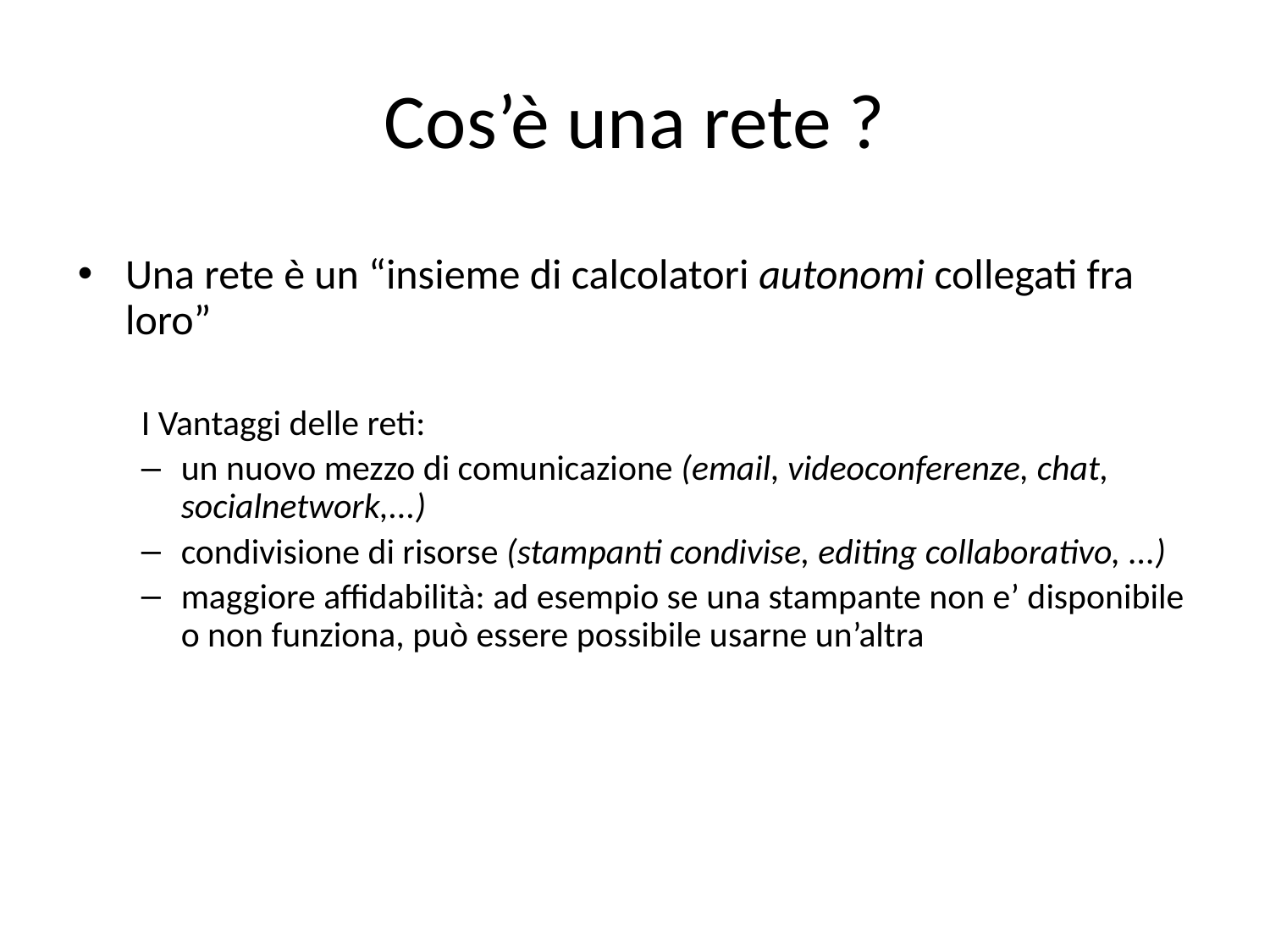

# Cos’è una rete ?
Una rete è un “insieme di calcolatori autonomi collegati fra loro”

I Vantaggi delle reti:
un nuovo mezzo di comunicazione (email, videoconferenze, chat, socialnetwork,...)
condivisione di risorse (stampanti condivise, editing collaborativo, ...)
maggiore affidabilità: ad esempio se una stampante non e’ disponibile o non funziona, può essere possibile usarne un’altra